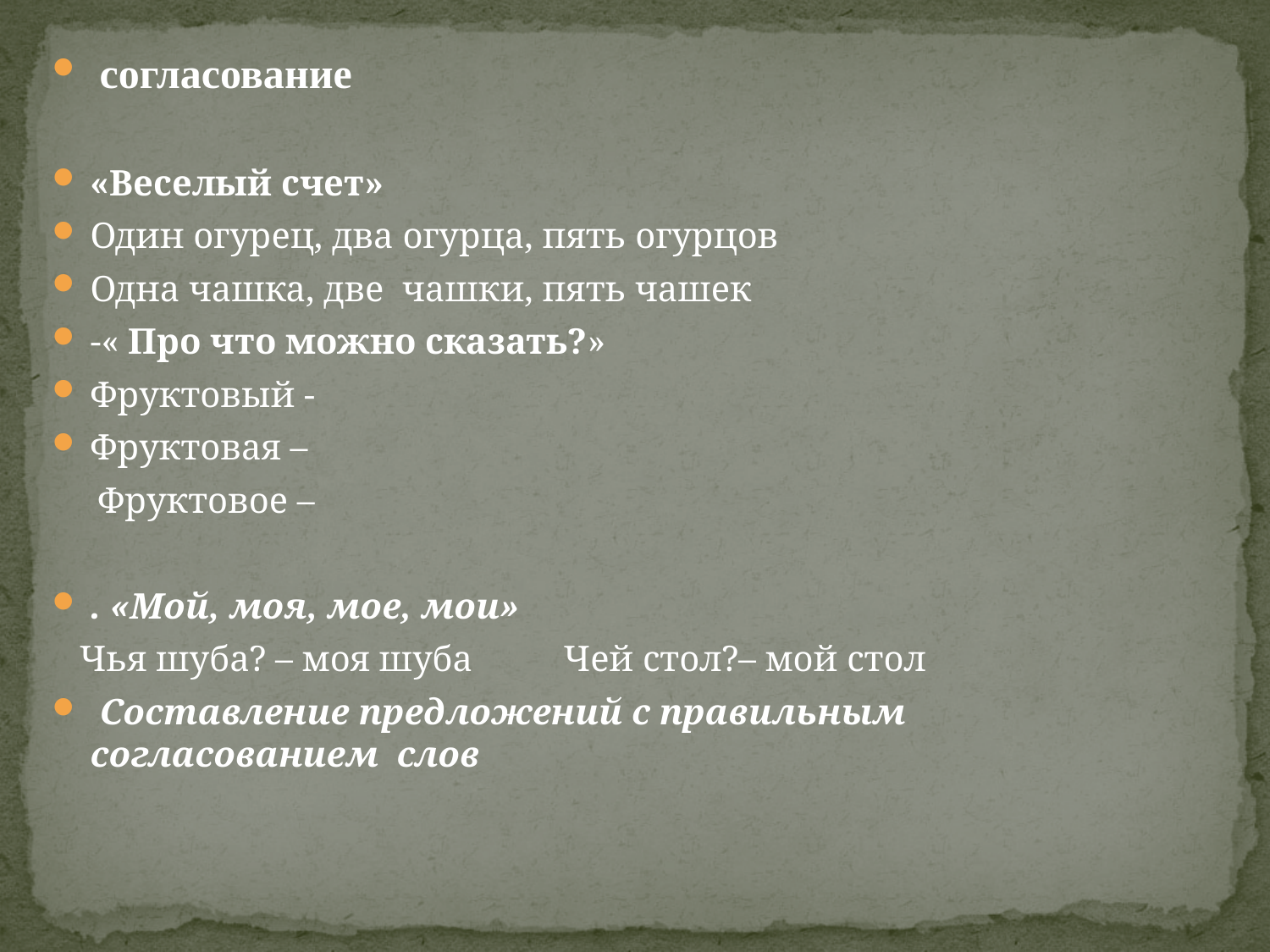

#
 согласование

«Веселый счет»
Один огурец, два огурца, пять огурцов
Одна чашка, две  чашки, пять чашек
-« Про что можно сказать?»
Фруктовый -
Фруктовая –
     Фруктовое –

. «Мой, моя, мое, мои»
   Чья шуба? – моя шуба          Чей стол?– мой стол
 Составление предложений с правильным согласованием  слов